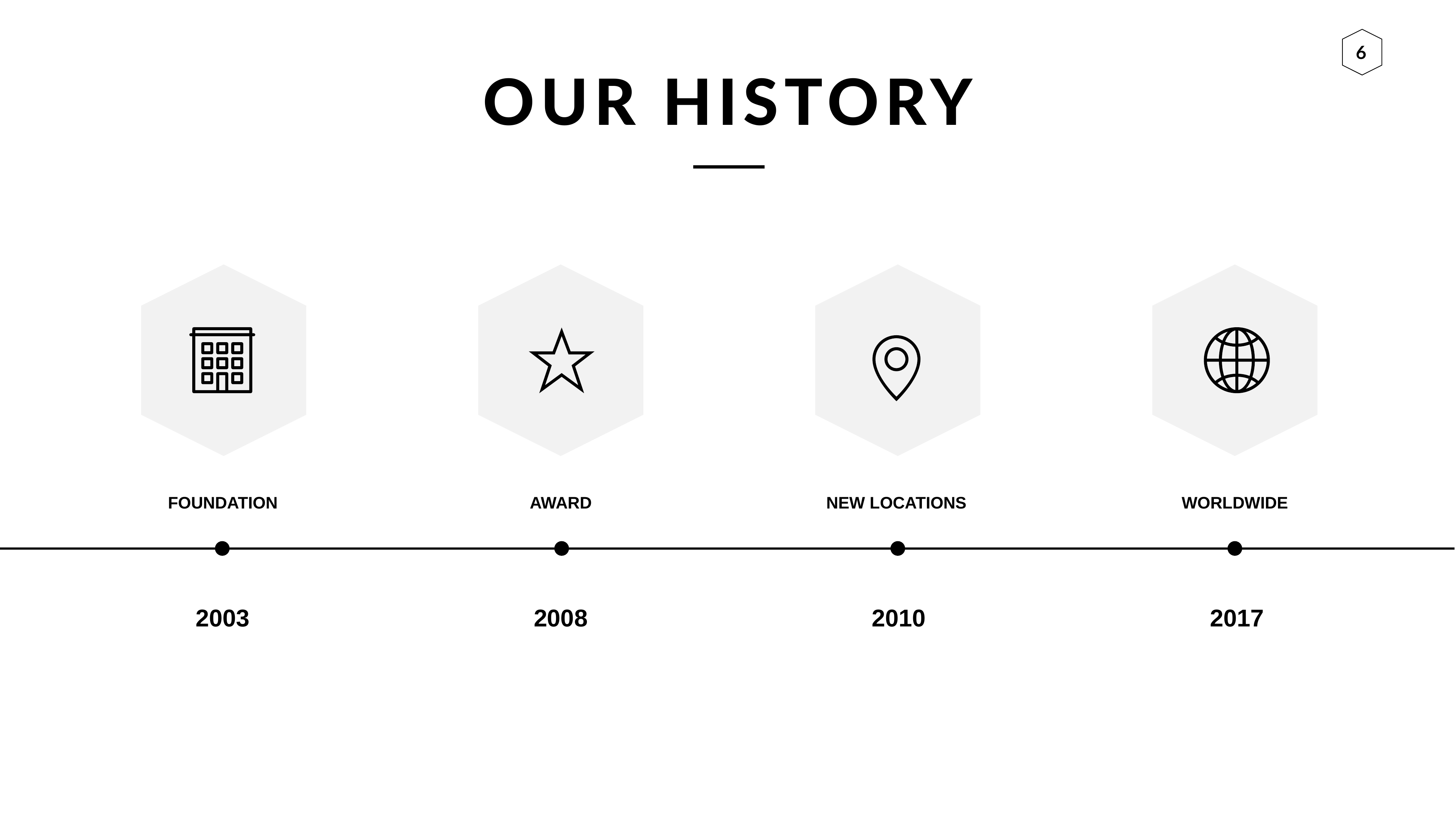

OUR HISTORY

FOUNDATION
AWARD
NEW LOCATIONS
WORLDWIDE

2003
2008
2010
2017